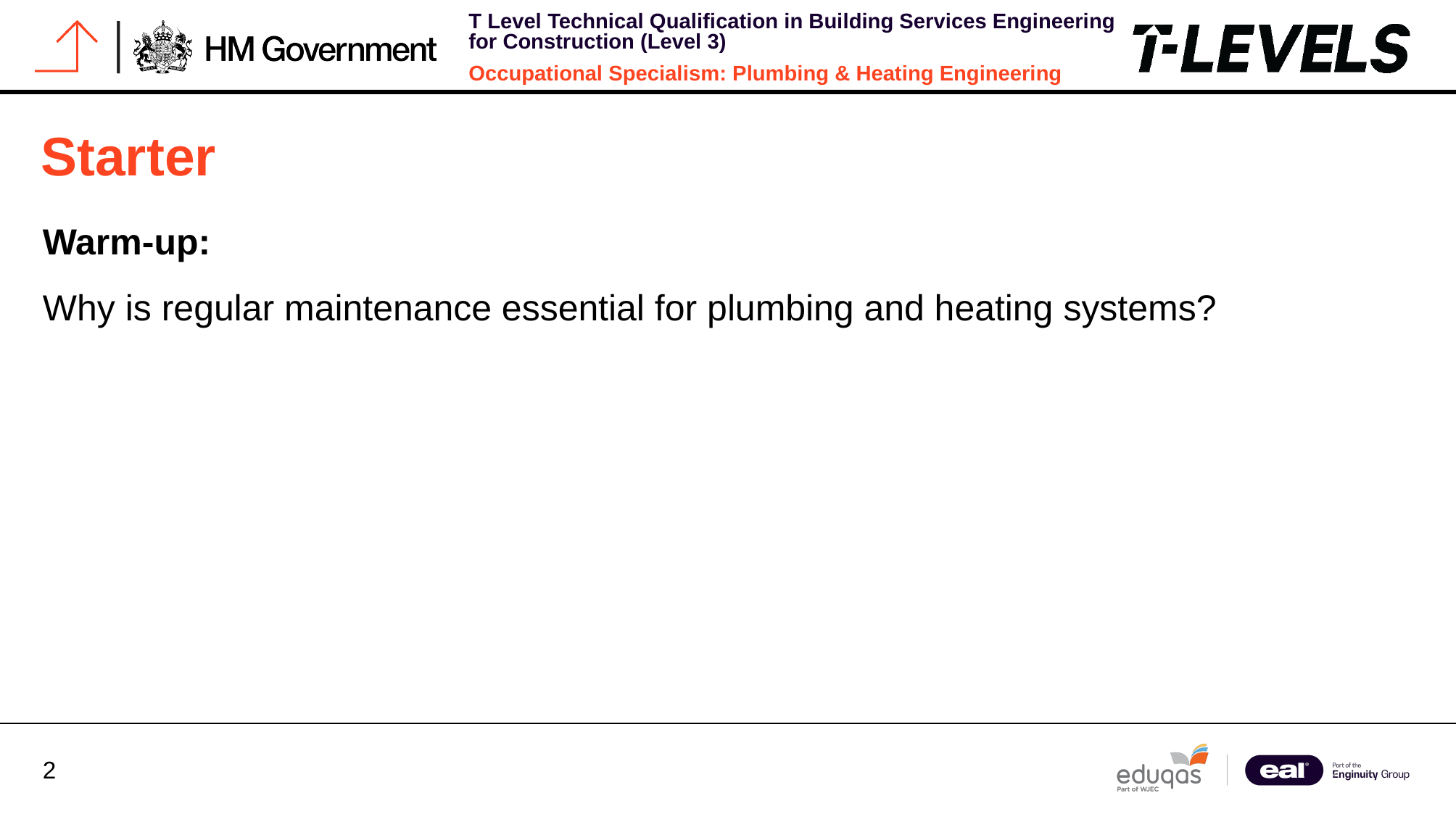

# Starter
Warm-up:
Why is regular maintenance essential for plumbing and heating systems?